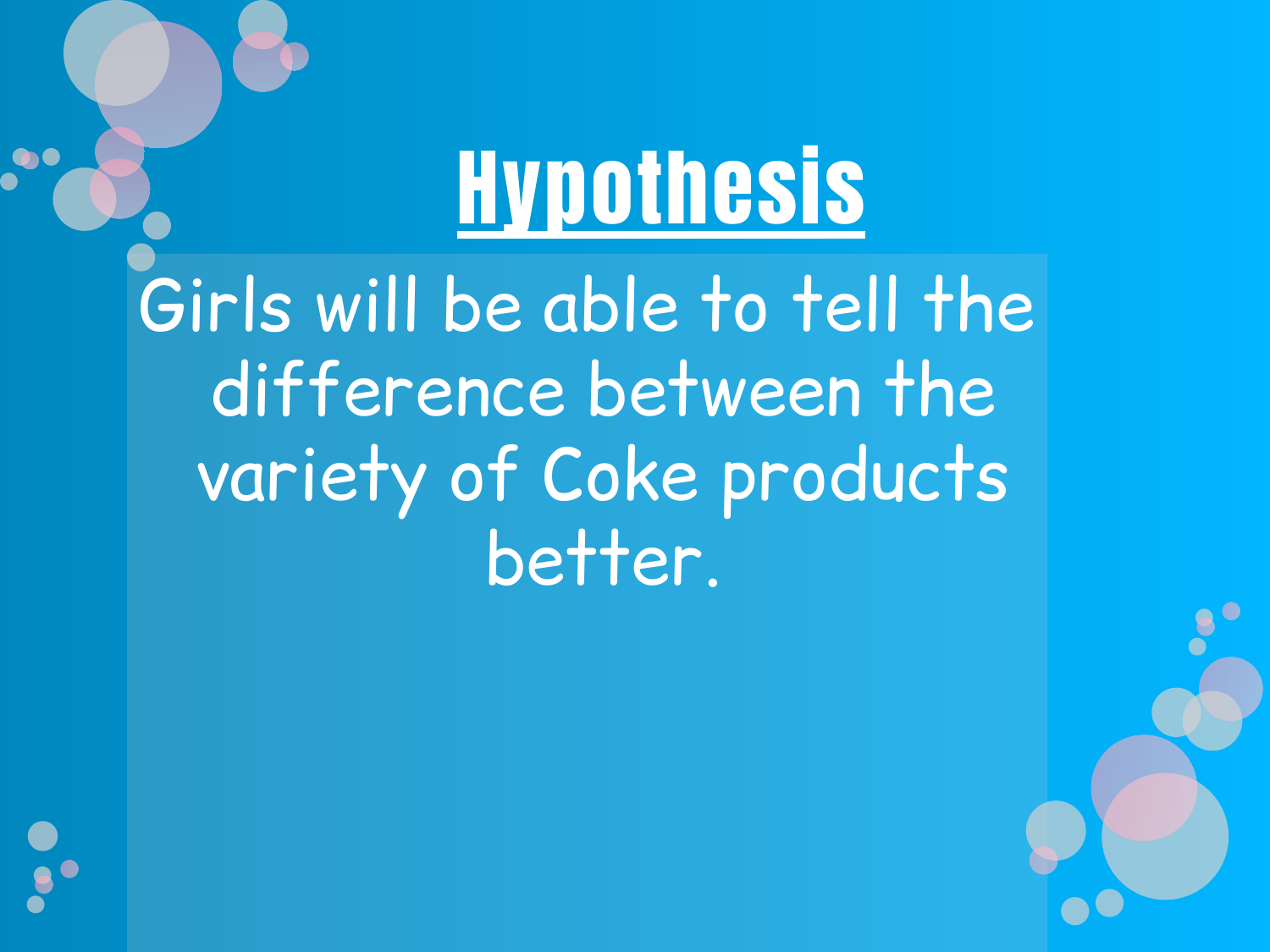

# Hypothesis
Girls will be able to tell the difference between the variety of Coke products better.